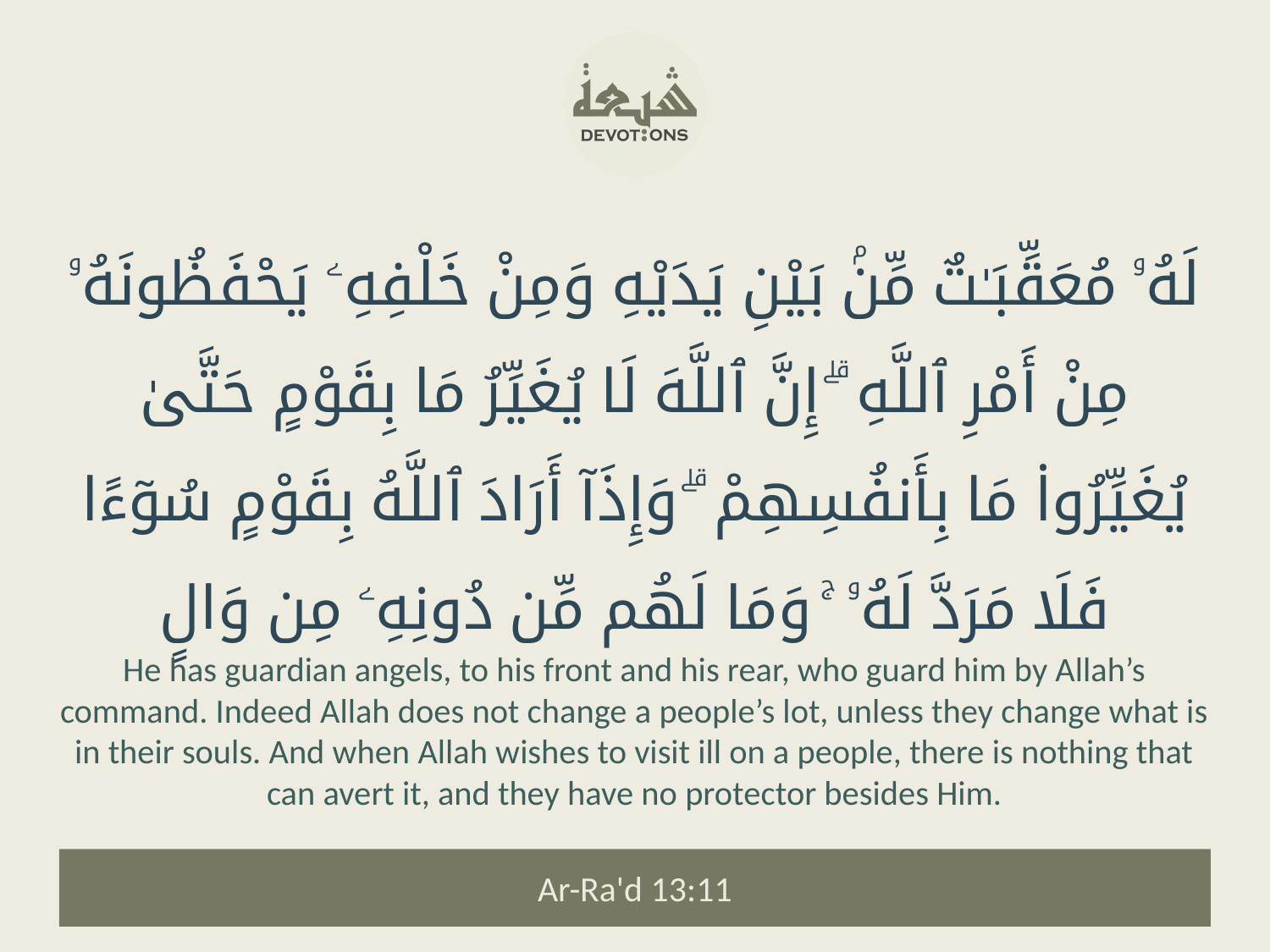

لَهُۥ مُعَقِّبَـٰتٌ مِّنۢ بَيْنِ يَدَيْهِ وَمِنْ خَلْفِهِۦ يَحْفَظُونَهُۥ مِنْ أَمْرِ ٱللَّهِ ۗ إِنَّ ٱللَّهَ لَا يُغَيِّرُ مَا بِقَوْمٍ حَتَّىٰ يُغَيِّرُوا۟ مَا بِأَنفُسِهِمْ ۗ وَإِذَآ أَرَادَ ٱللَّهُ بِقَوْمٍ سُوٓءًا فَلَا مَرَدَّ لَهُۥ ۚ وَمَا لَهُم مِّن دُونِهِۦ مِن وَالٍ
He has guardian angels, to his front and his rear, who guard him by Allah’s command. Indeed Allah does not change a people’s lot, unless they change what is in their souls. And when Allah wishes to visit ill on a people, there is nothing that can avert it, and they have no protector besides Him.
Ar-Ra'd 13:11